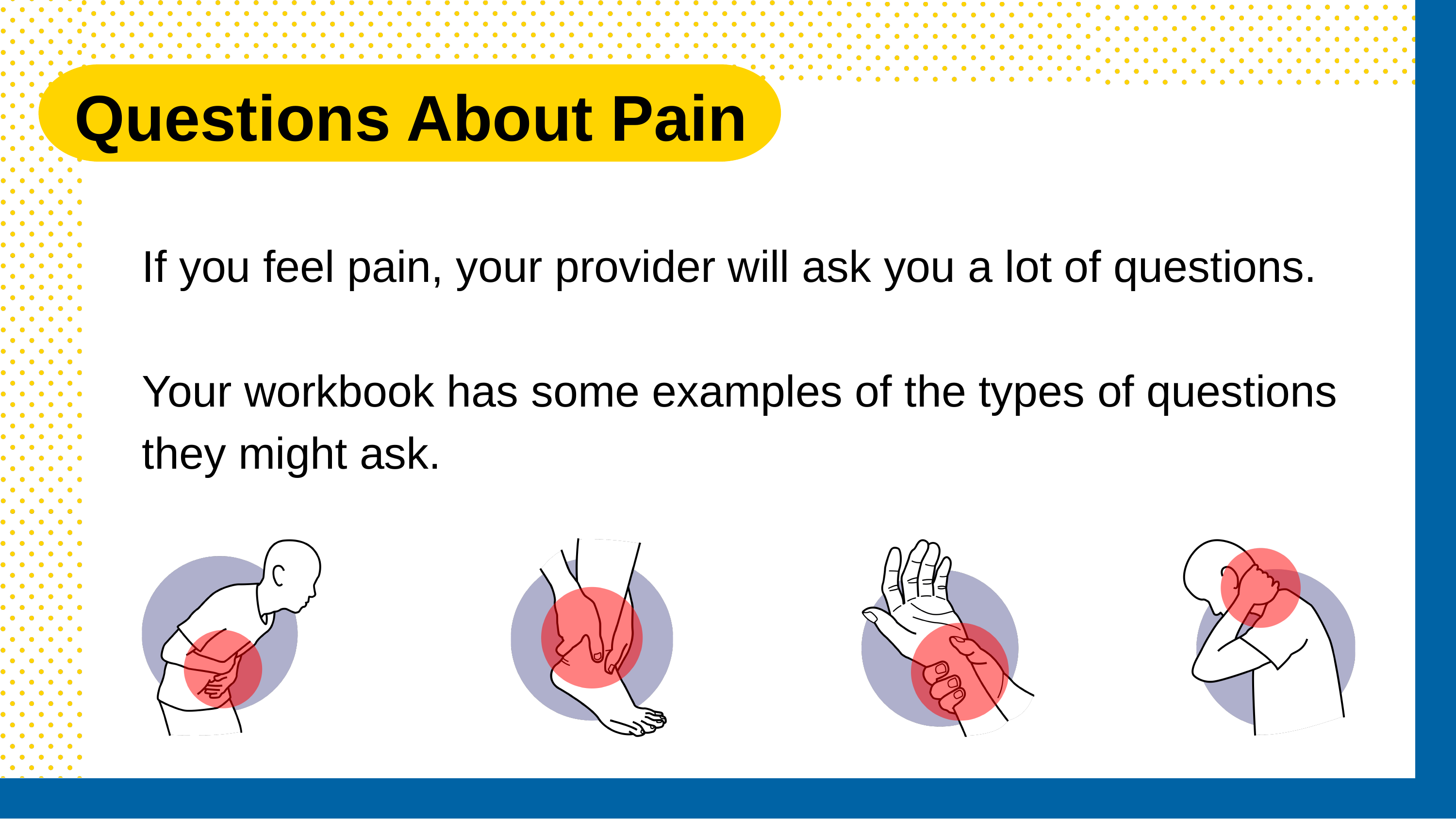

Questions About Pain

If you feel pain, your provider will ask you a lot of questions.

Your workbook has some examples of the types of questions they might ask.